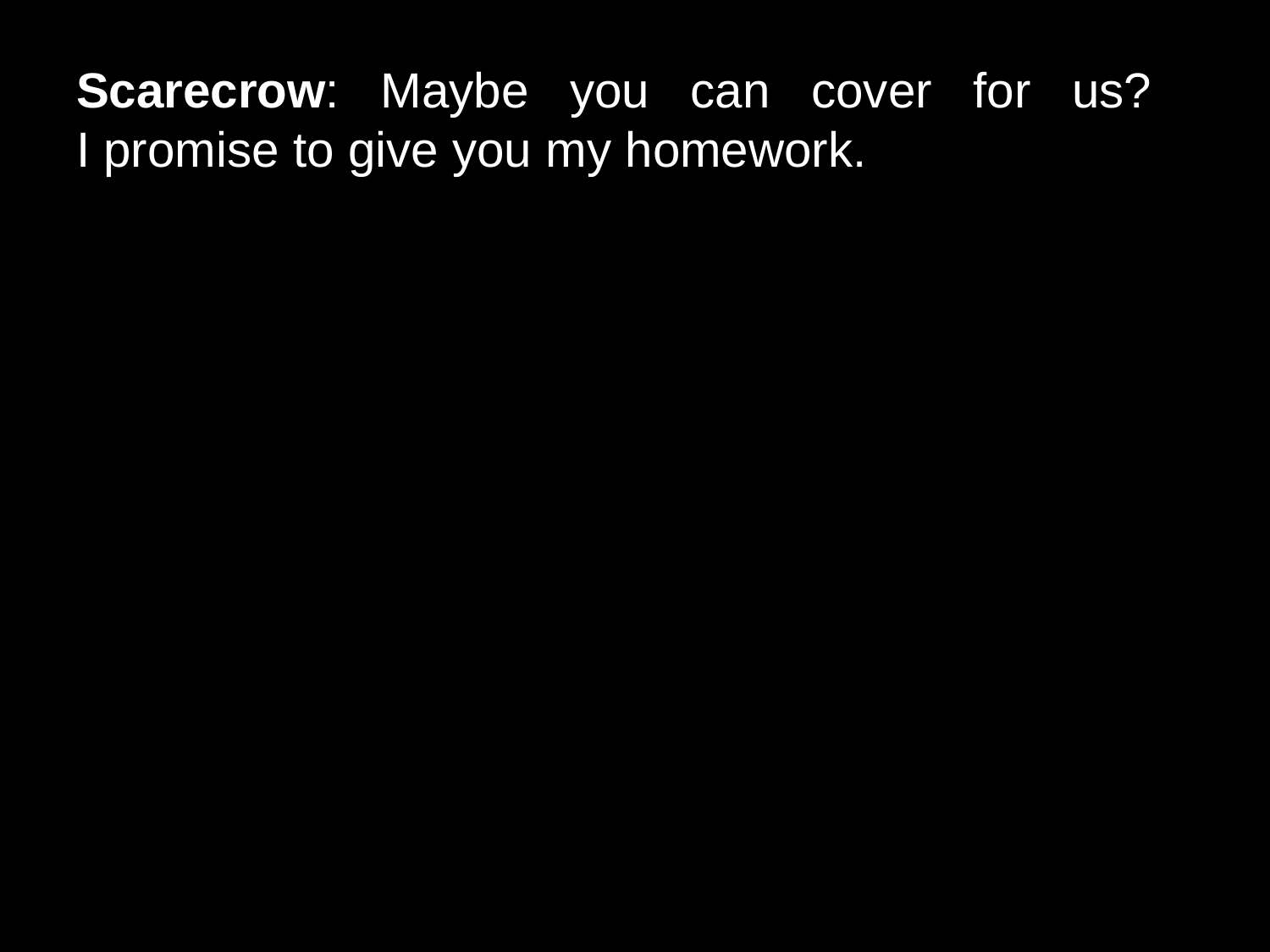

# Scarecrow: Maybe you can cover for us? I promise to give you my homework.